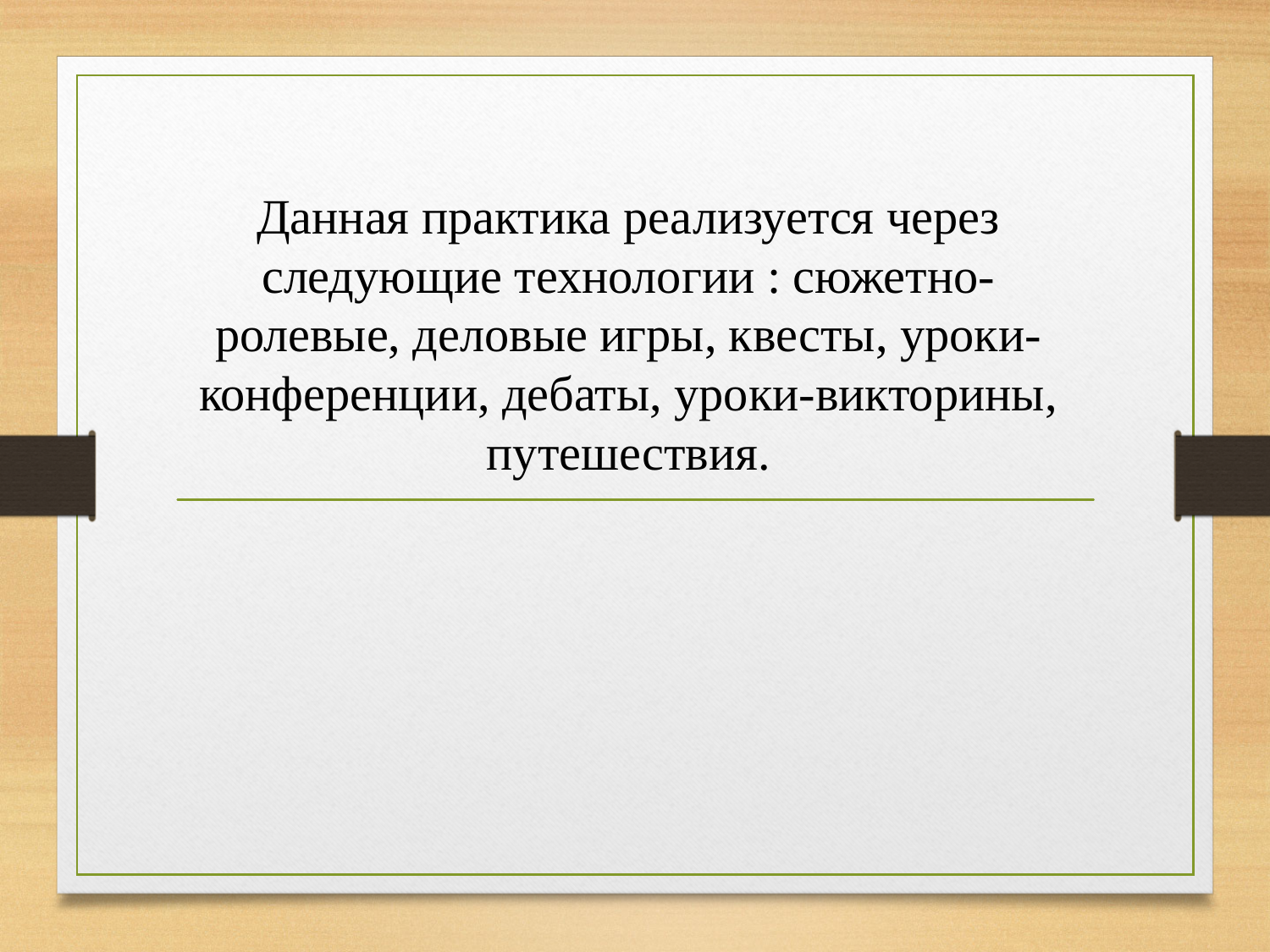

Данная практика реализуется через следующие технологии : сюжетно-ролевые, деловые игры, квесты, уроки-конференции, дебаты, уроки-викторины, путешествия.

#